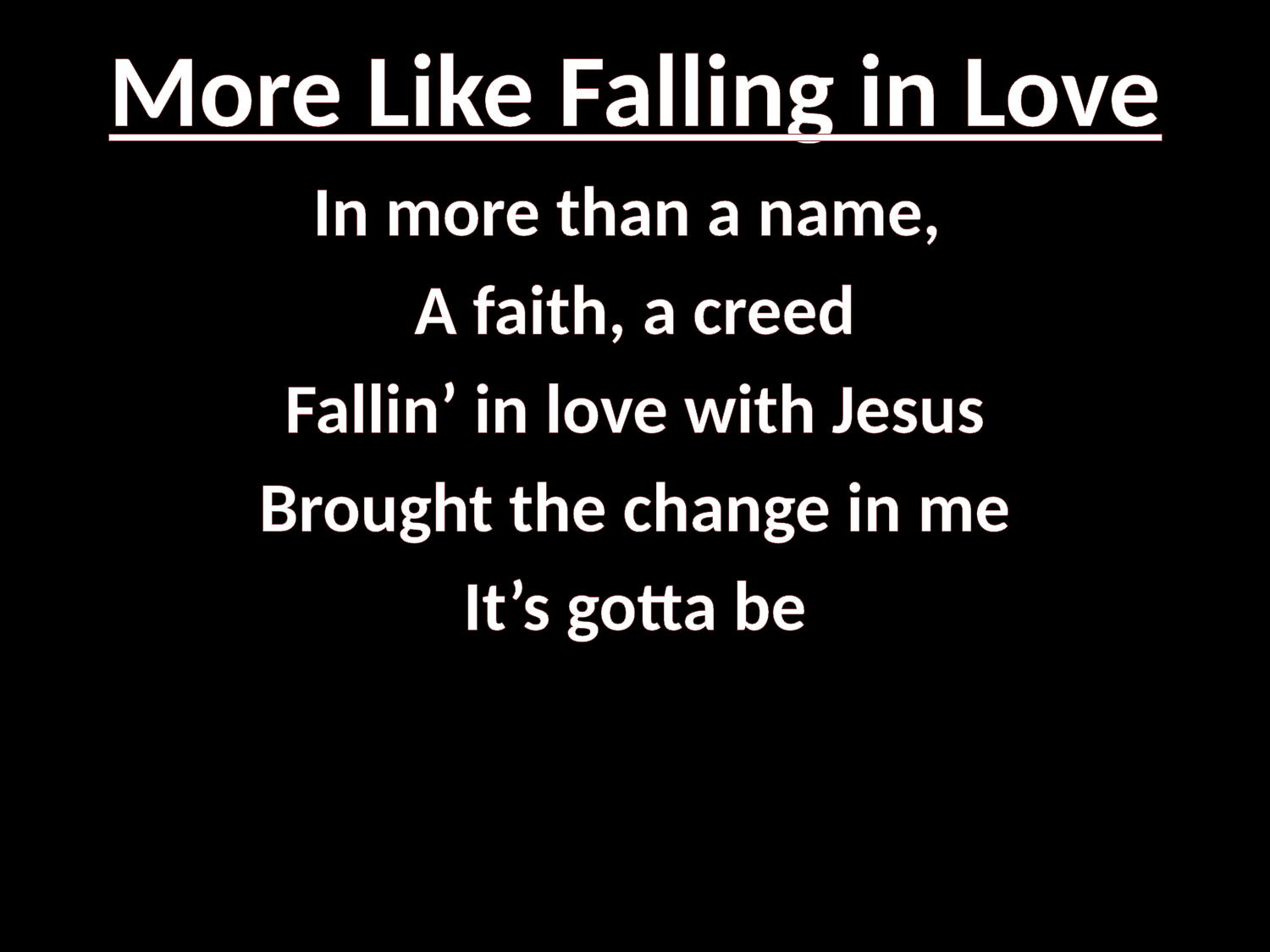

# More Like Falling in Love
In more than a name,
A faith, a creed
Fallin’ in love with Jesus
Brought the change in me
It’s gotta be